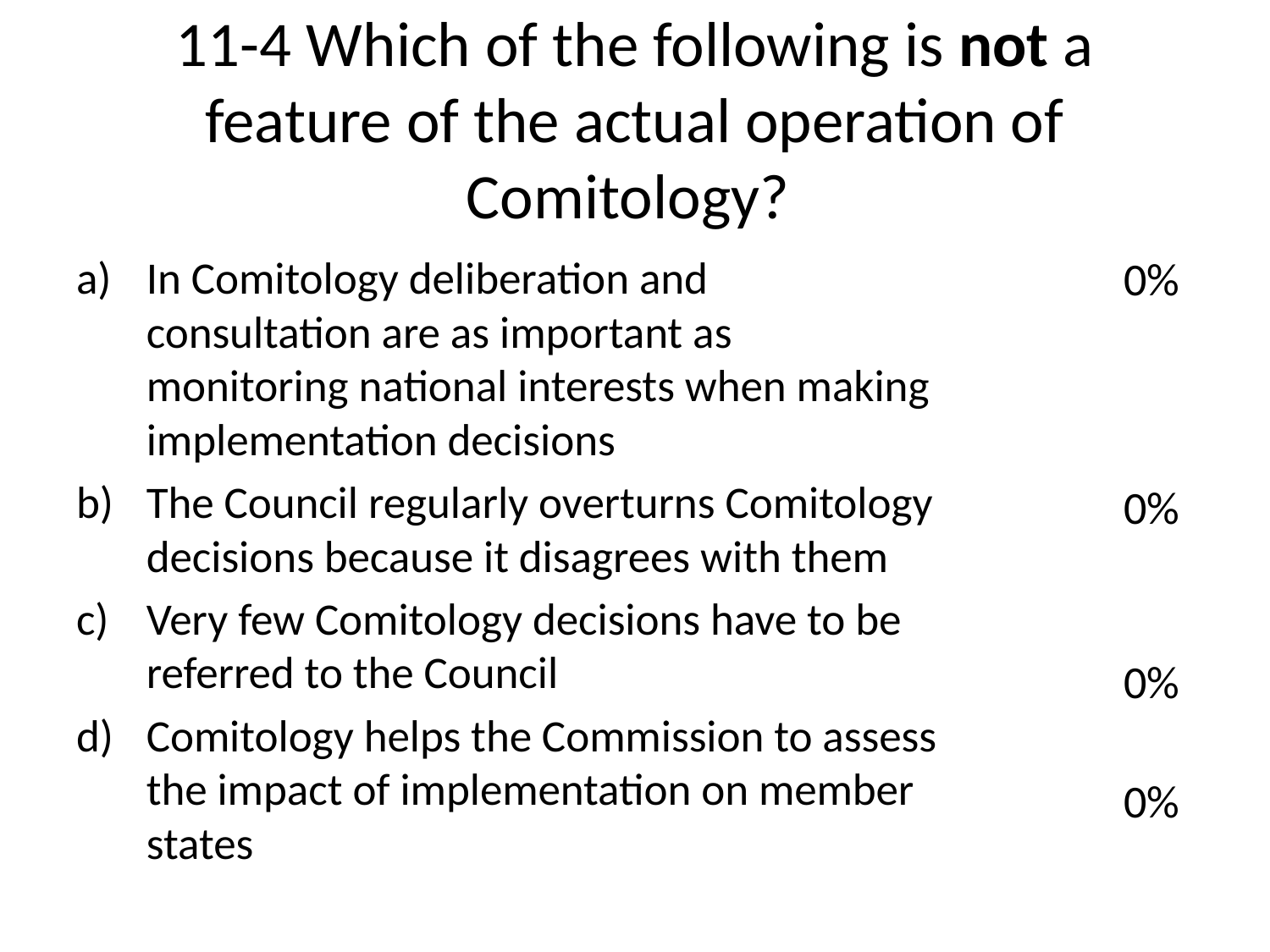

# 11-4 Which of the following is not a feature of the actual operation of Comitology?
In Comitology deliberation and consultation are as important as monitoring national interests when making implementation decisions
The Council regularly overturns Comitology decisions because it disagrees with them
Very few Comitology decisions have to be referred to the Council
Comitology helps the Commission to assess the impact of implementation on member states
0%
0%
0%
0%